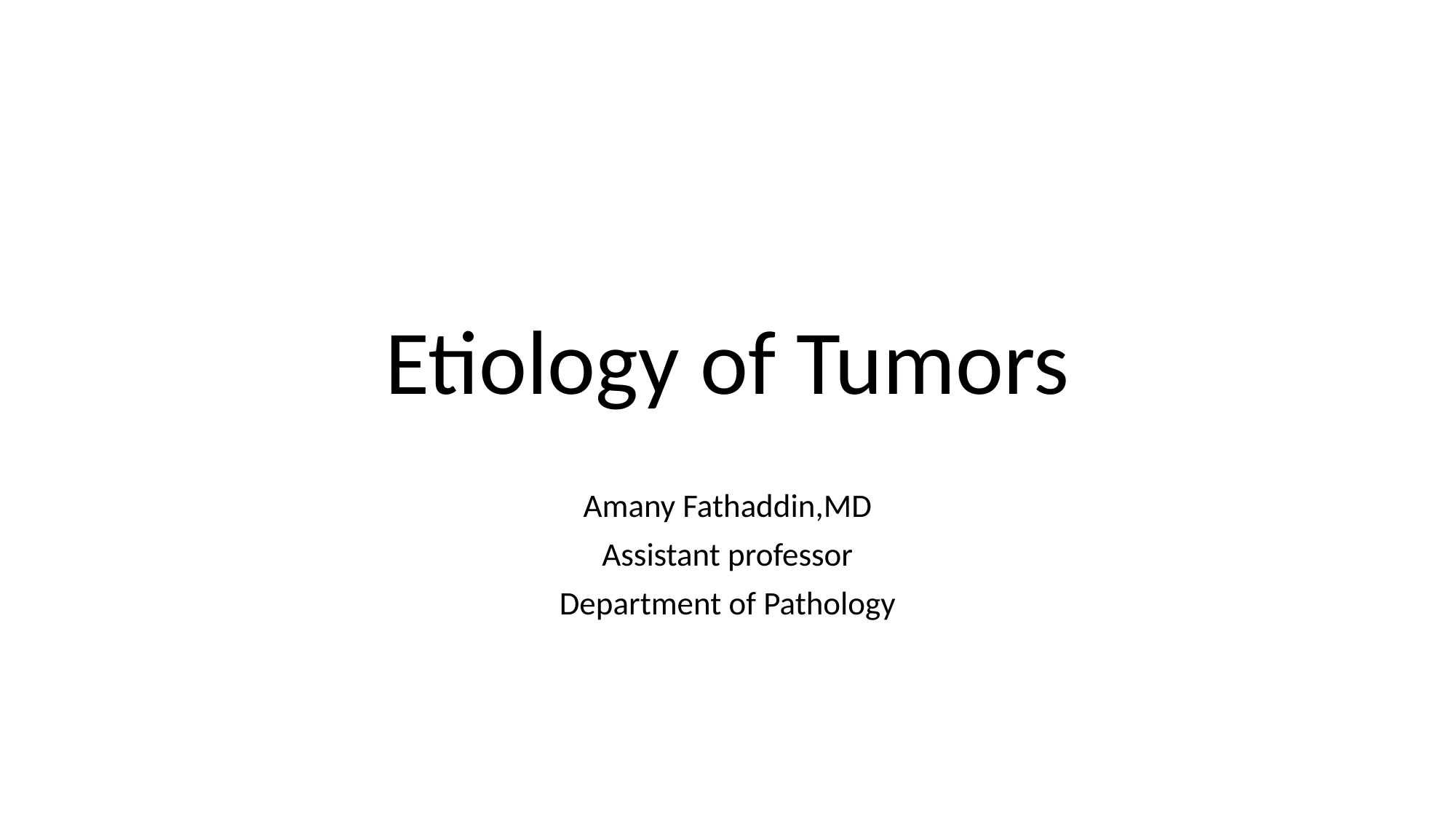

# Etiology of Tumors

Amany Fathaddin,MD
Assistant professor
Department of Pathology